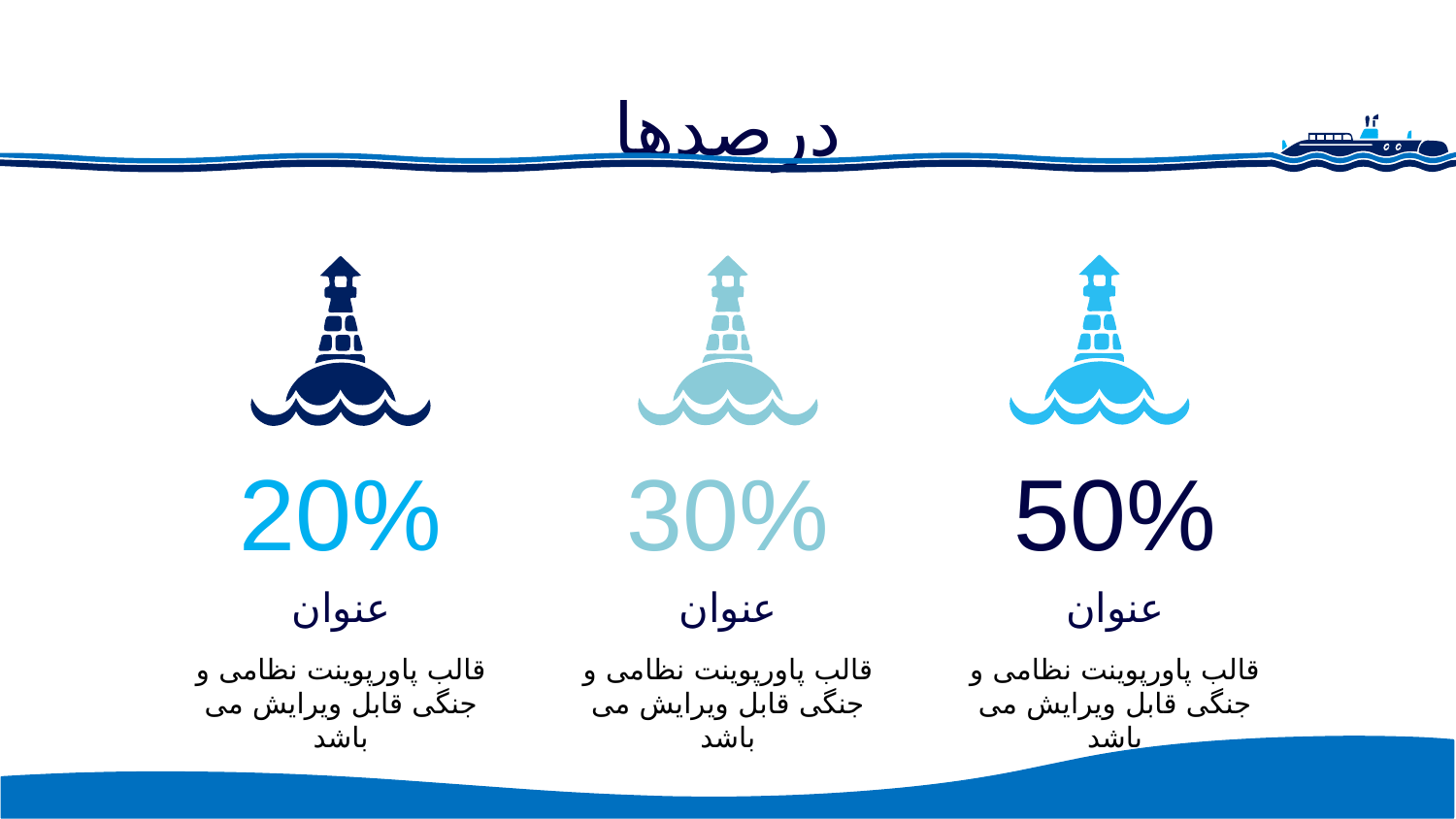

# درصدها

20%
30%
50%
عنوان
عنوان
عنوان
قالب پاورپوینت نظامی و جنگی قابل ویرایش می باشد
قالب پاورپوینت نظامی و جنگی قابل ویرایش می باشد
قالب پاورپوینت نظامی و جنگی قابل ویرایش می باشد